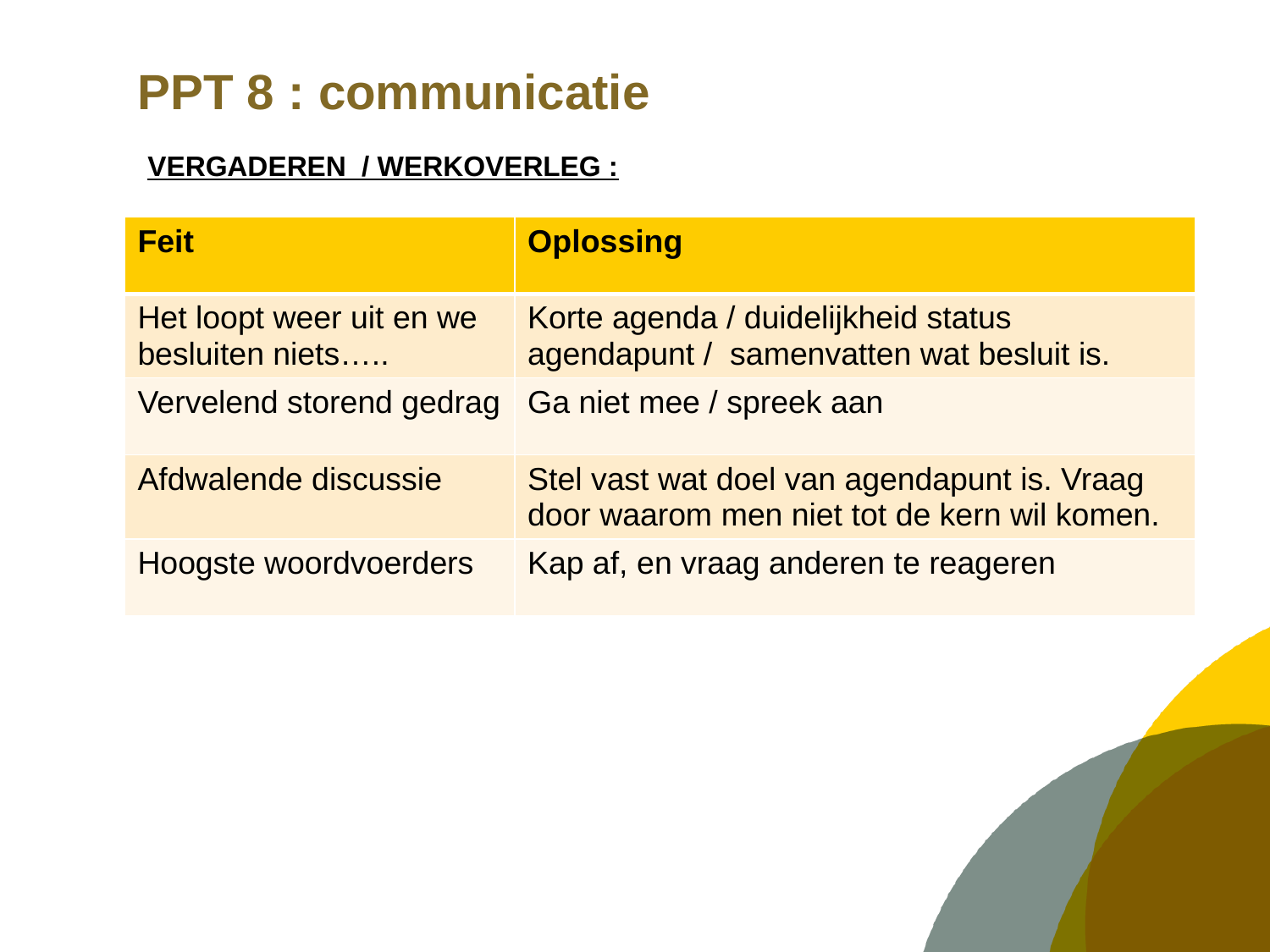

# PPT 8 : communicatie
VERGADEREN  / WERKOVERLEG :

| Feit | Oplossing |
| --- | --- |
| Het loopt weer uit en we besluiten niets….. | Korte agenda / duidelijkheid status agendapunt / samenvatten wat besluit is. |
| Vervelend storend gedrag | Ga niet mee / spreek aan |
| Afdwalende discussie | Stel vast wat doel van agendapunt is. Vraag door waarom men niet tot de kern wil komen. |
| Hoogste woordvoerders | Kap af, en vraag anderen te reageren |